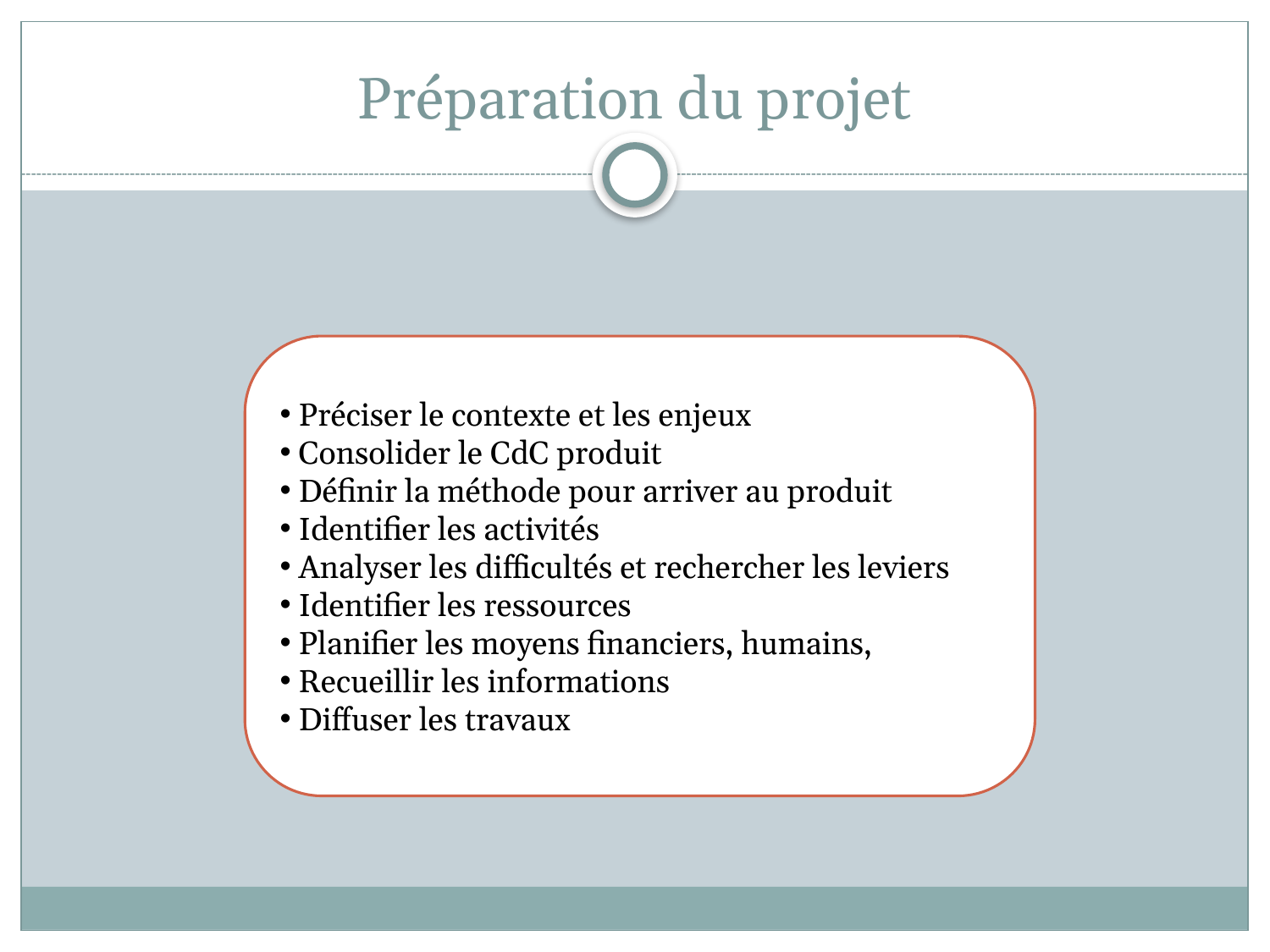

# Préparation du projet

 Préciser le contexte et les enjeux
 Consolider le CdC produit
 Définir la méthode pour arriver au produit
 Identifier les activités
 Analyser les difficultés et rechercher les leviers
 Identifier les ressources
 Planifier les moyens financiers, humains,
 Recueillir les informations
 Diffuser les travaux